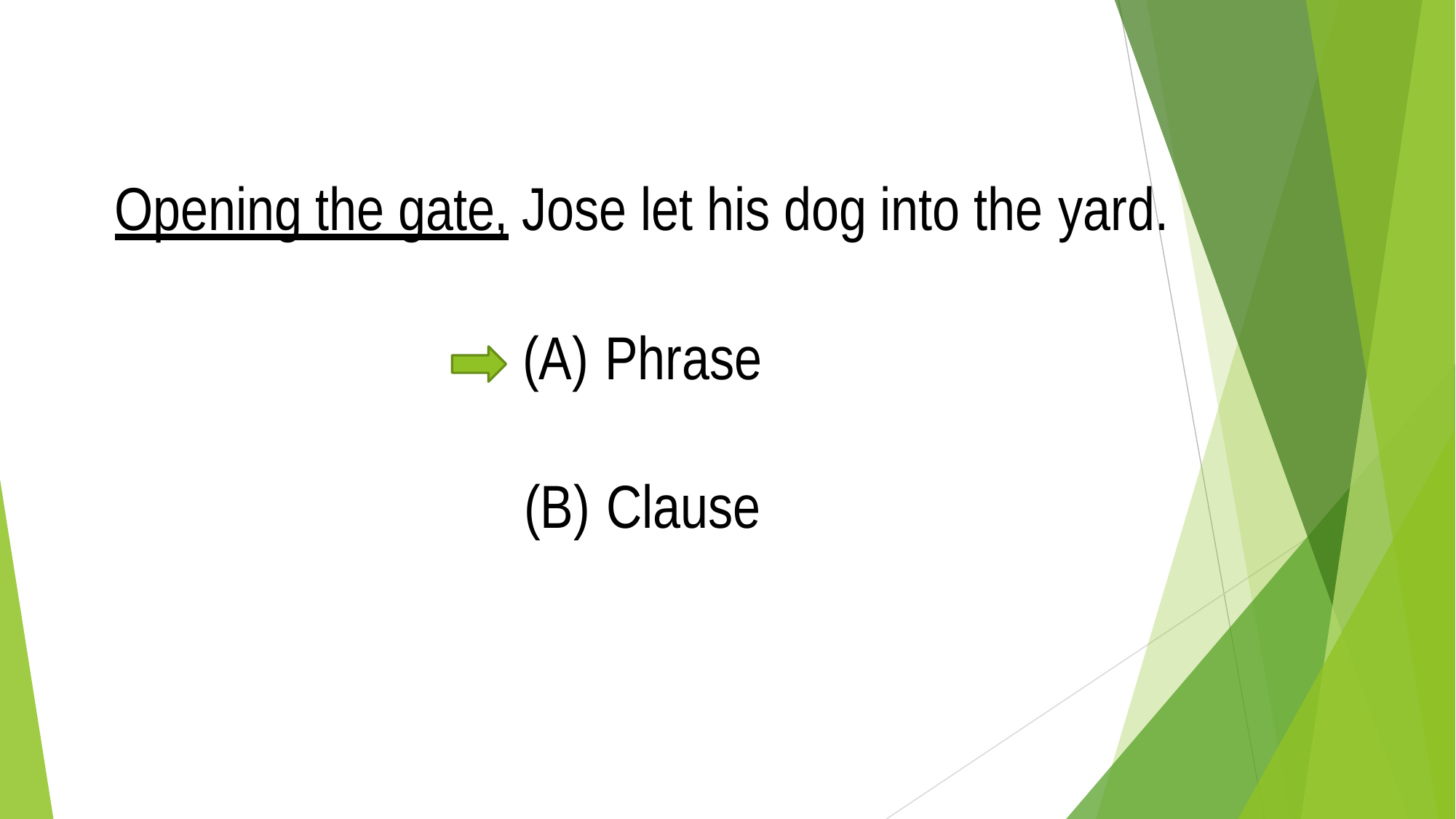

Opening the gate, Jose let his dog into the yard.

Phrase

Clause